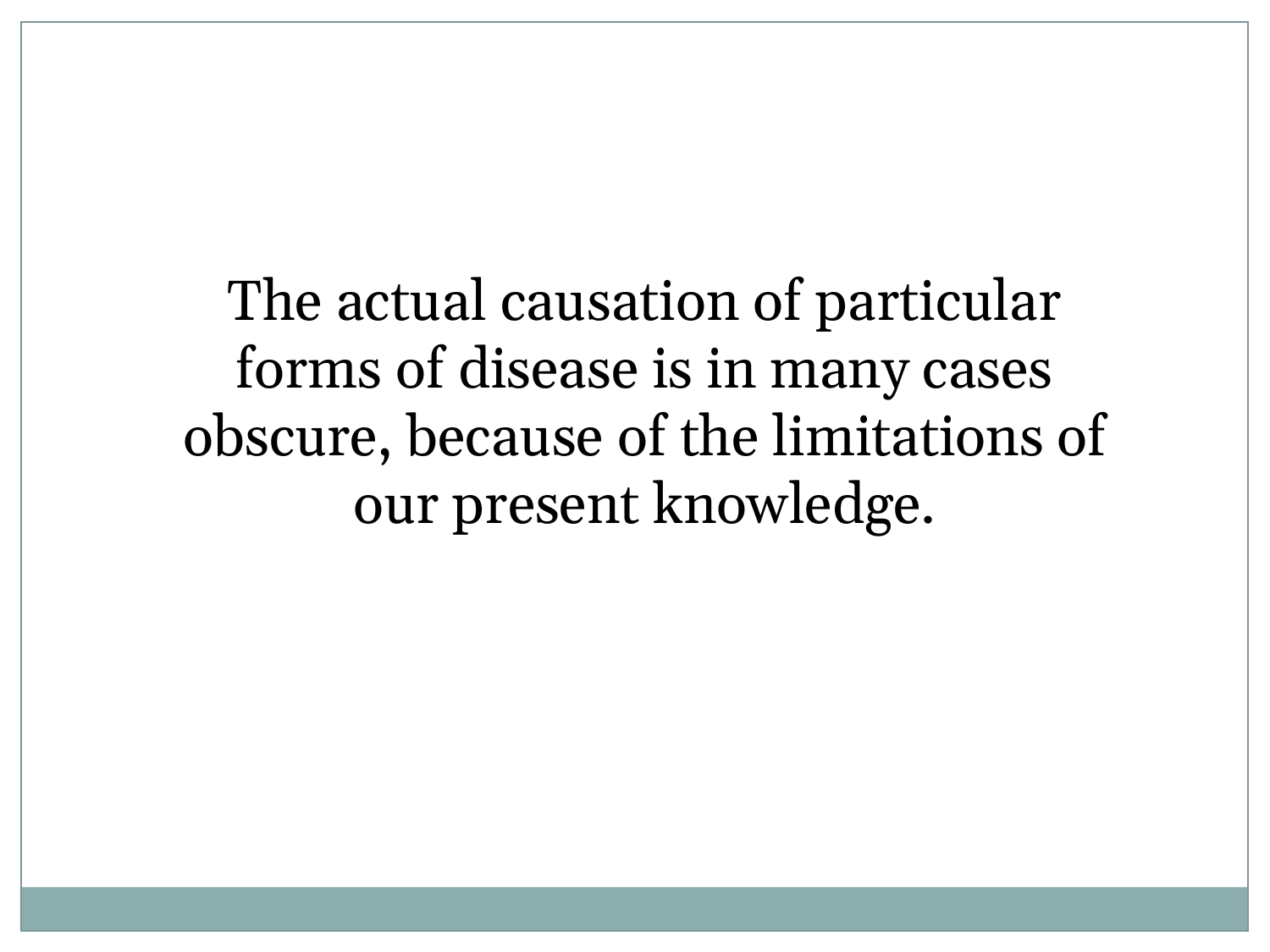

The actual causation of particular forms of disease is in many cases obscure, because of the limitations of our present knowledge.